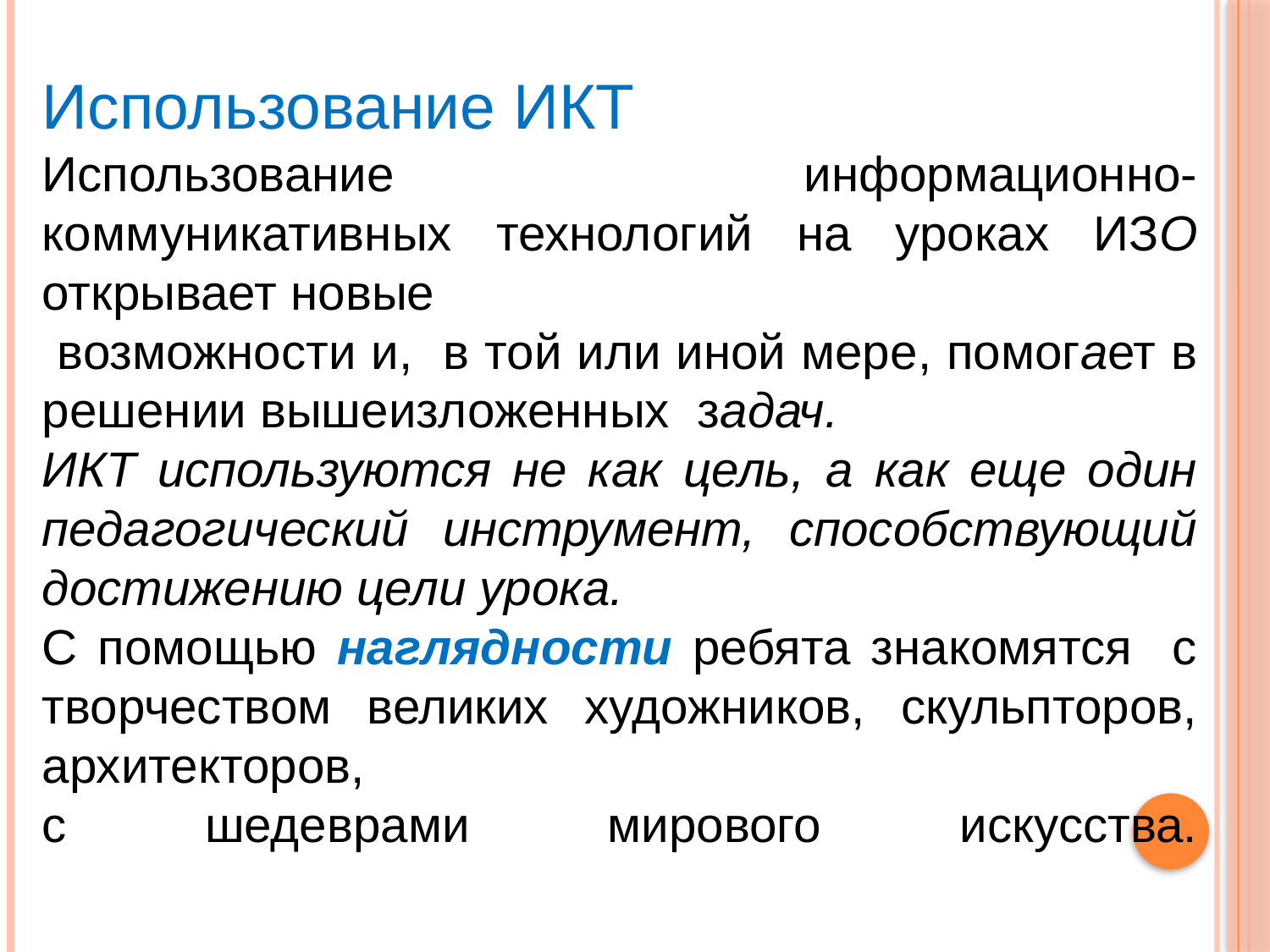

Использование ИКТ
Использование информационно-коммуникативных технологий на уроках ИЗО открывает новые
 возможности и,  в той или иной мере, помогает в решении вышеизложенных  задач.
ИКТ используются не как цель, а как еще один педагогический инструмент, способствующий достижению цели урока.
С помощью наглядности ребята знакомятся  с творчеством великих художников, скульпторов, архитекторов,
с шедеврами мирового искусства.